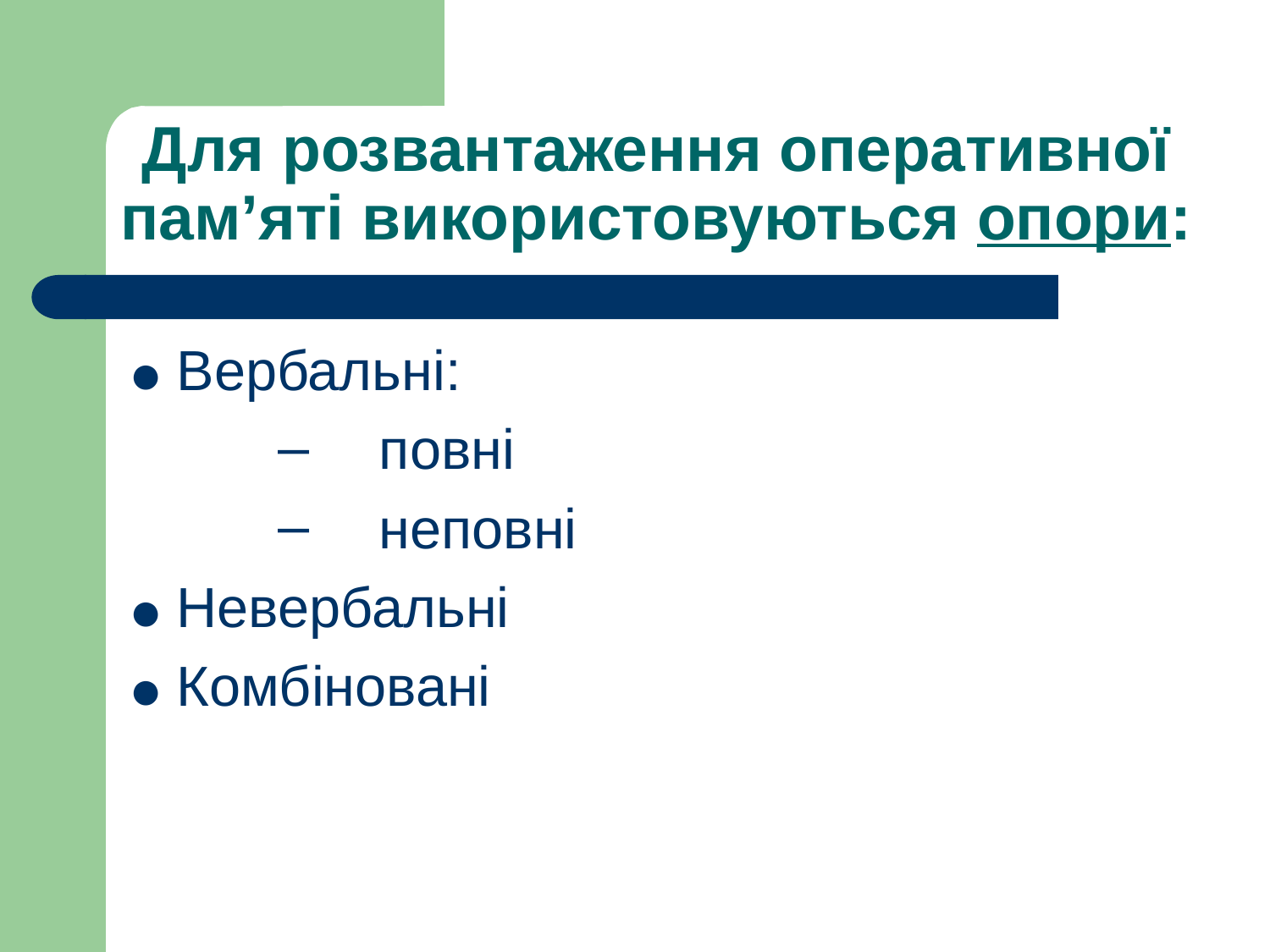

Для розвантаження оперативної пам’яті використовуються опори:
Вербальні:
повні
неповні
Невербальні
Комбіновані